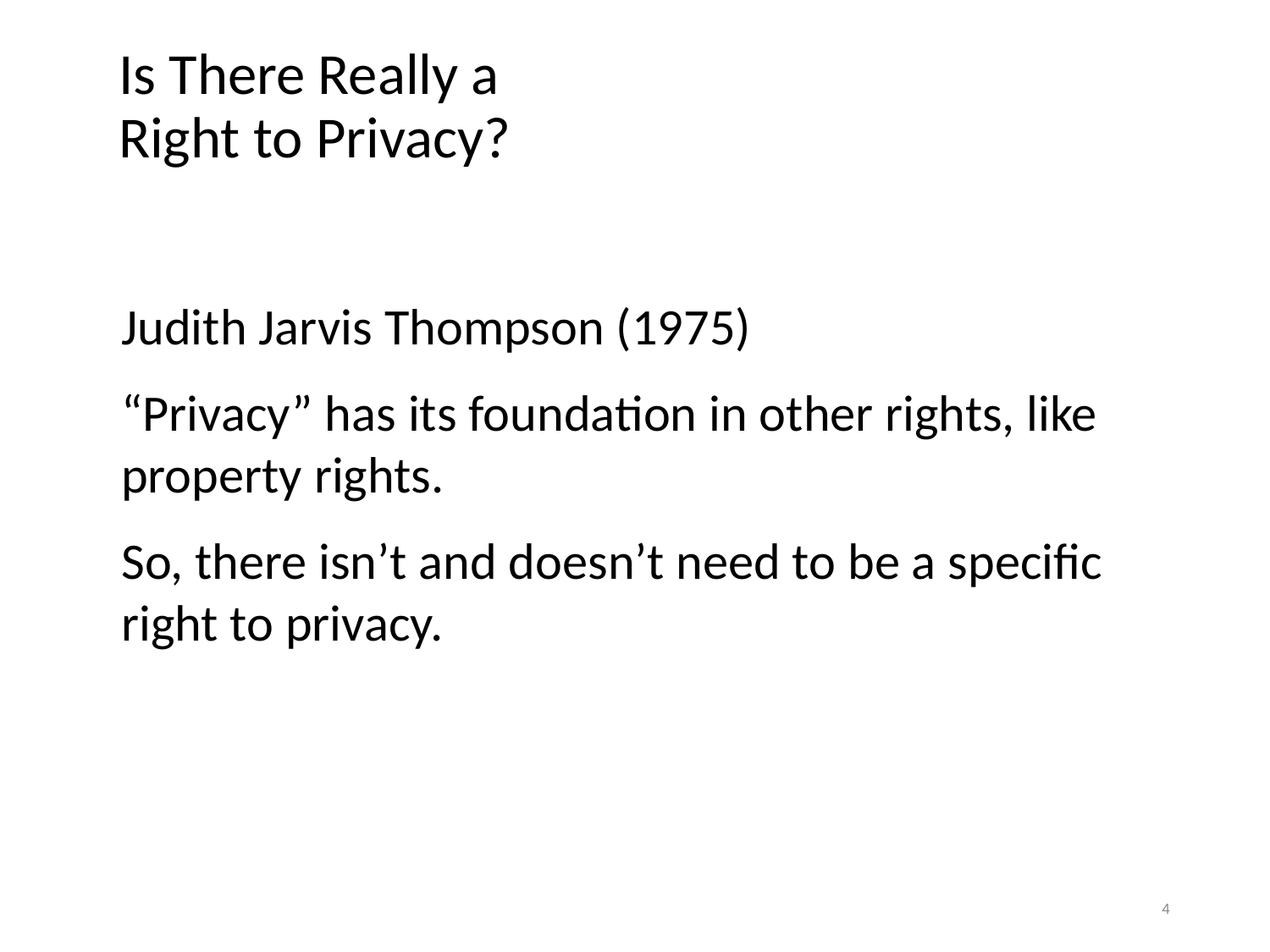

# Is There Really a Right to Privacy?
Judith Jarvis Thompson (1975)
“Privacy” has its foundation in other rights, like property rights.
So, there isn’t and doesn’t need to be a specific right to privacy.
4